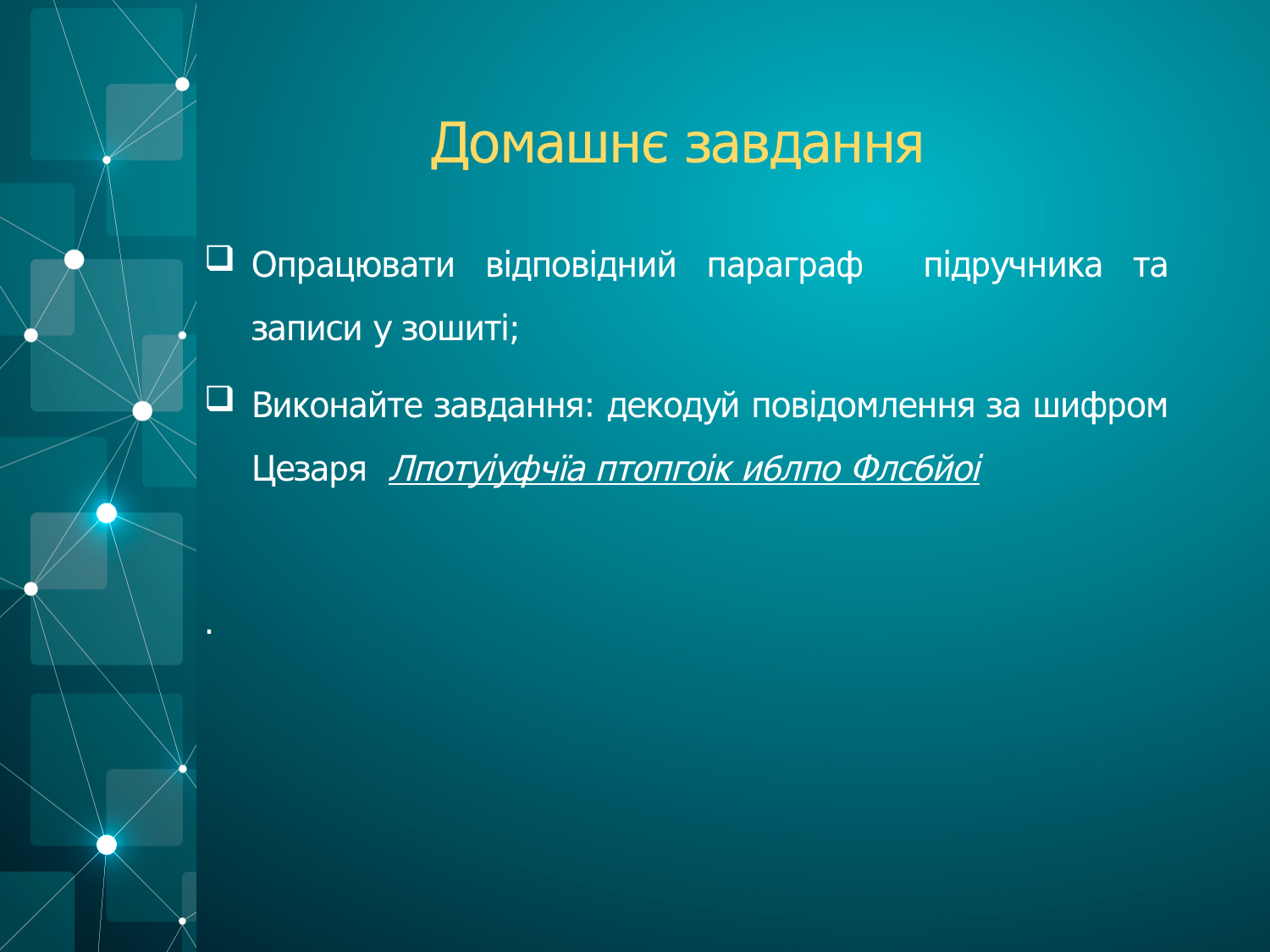

# Домашнє завдання
Опрацювати відповідний параграф  підручника та записи у зошиті;
Виконайте завдання: декодуй повідомлення за шифром Цезаря  Лпотуіуфчїа птопгоік иблпо Флсбйоі

.